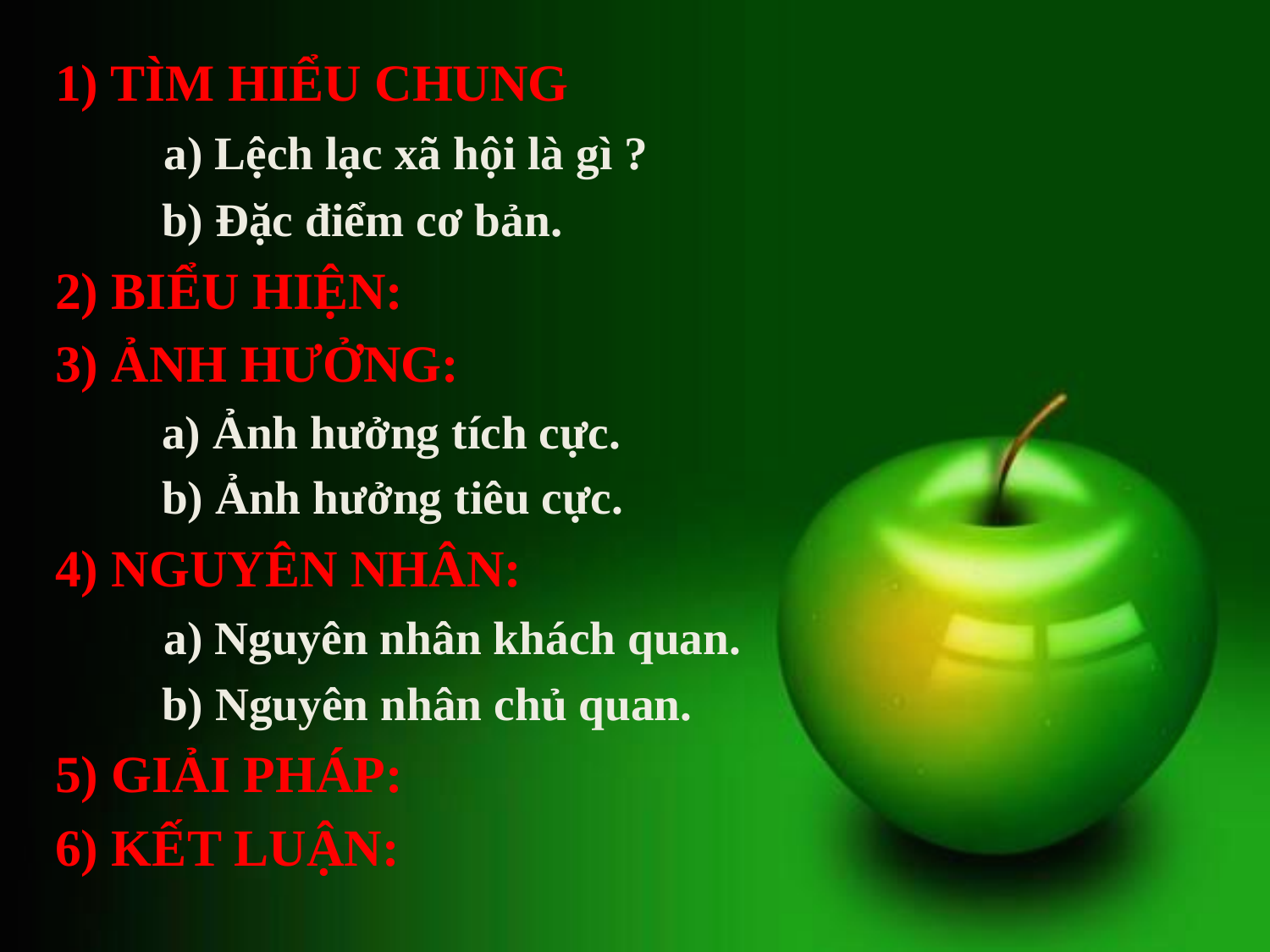

1) TÌM HIỂU CHUNG
         a) Lệch lạc xã hội là gì ?
         b) Đặc điểm cơ bản.
2) BIỂU HIỆN:
3) ẢNH HƯỞNG:
         a) Ảnh hưởng tích cực.
         b) Ảnh hưởng tiêu cực.
4) NGUYÊN NHÂN:
         a) Nguyên nhân khách quan.
         b) Nguyên nhân chủ quan.
5) GIẢI PHÁP:
6) KẾT LUẬN: